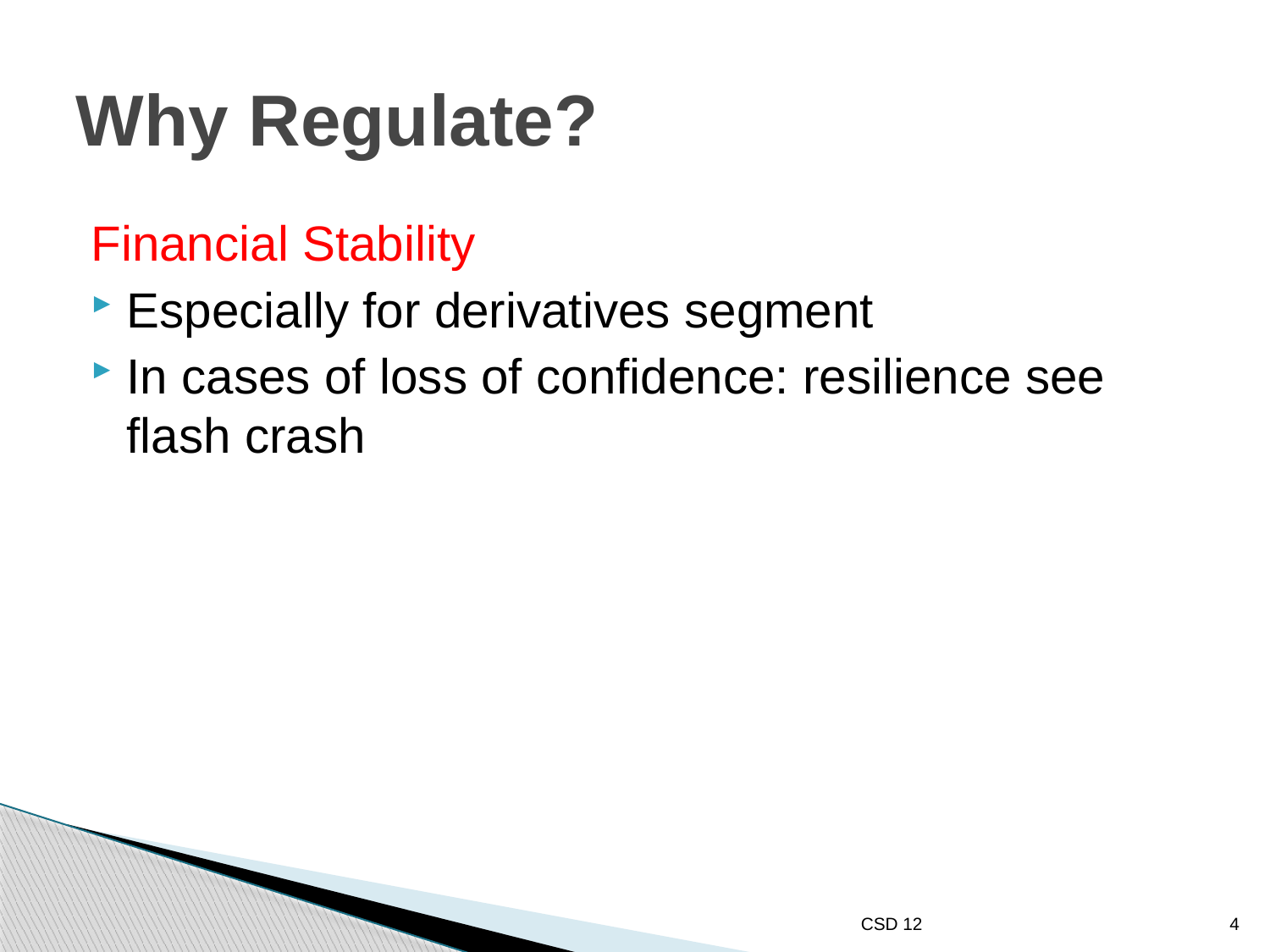

# Why Regulate?
Financial Stability
Especially for derivatives segment
In cases of loss of confidence: resilience see flash crash

CSD 12
4